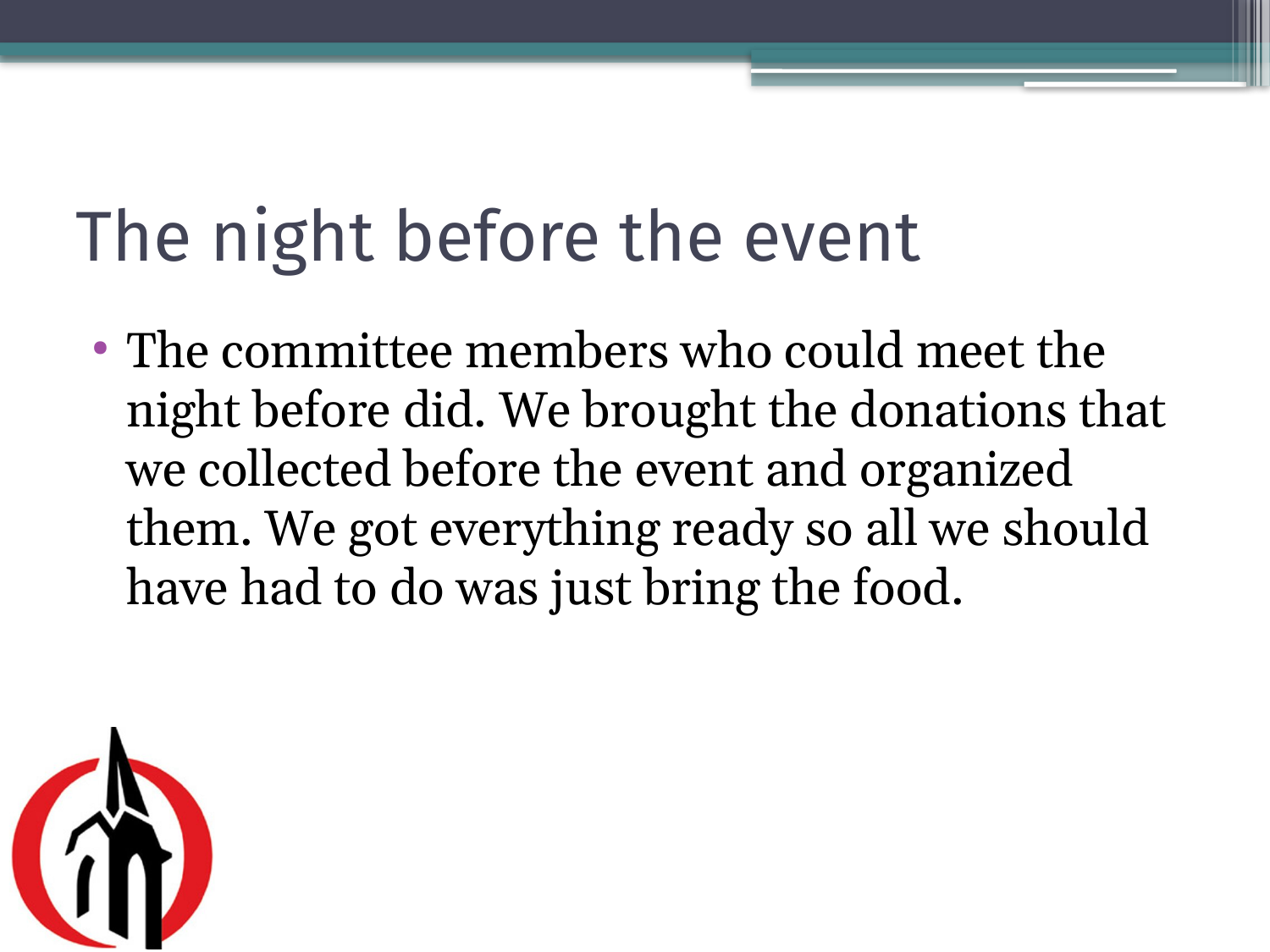

# The night before the event
The committee members who could meet the night before did. We brought the donations that we collected before the event and organized them. We got everything ready so all we should have had to do was just bring the food.